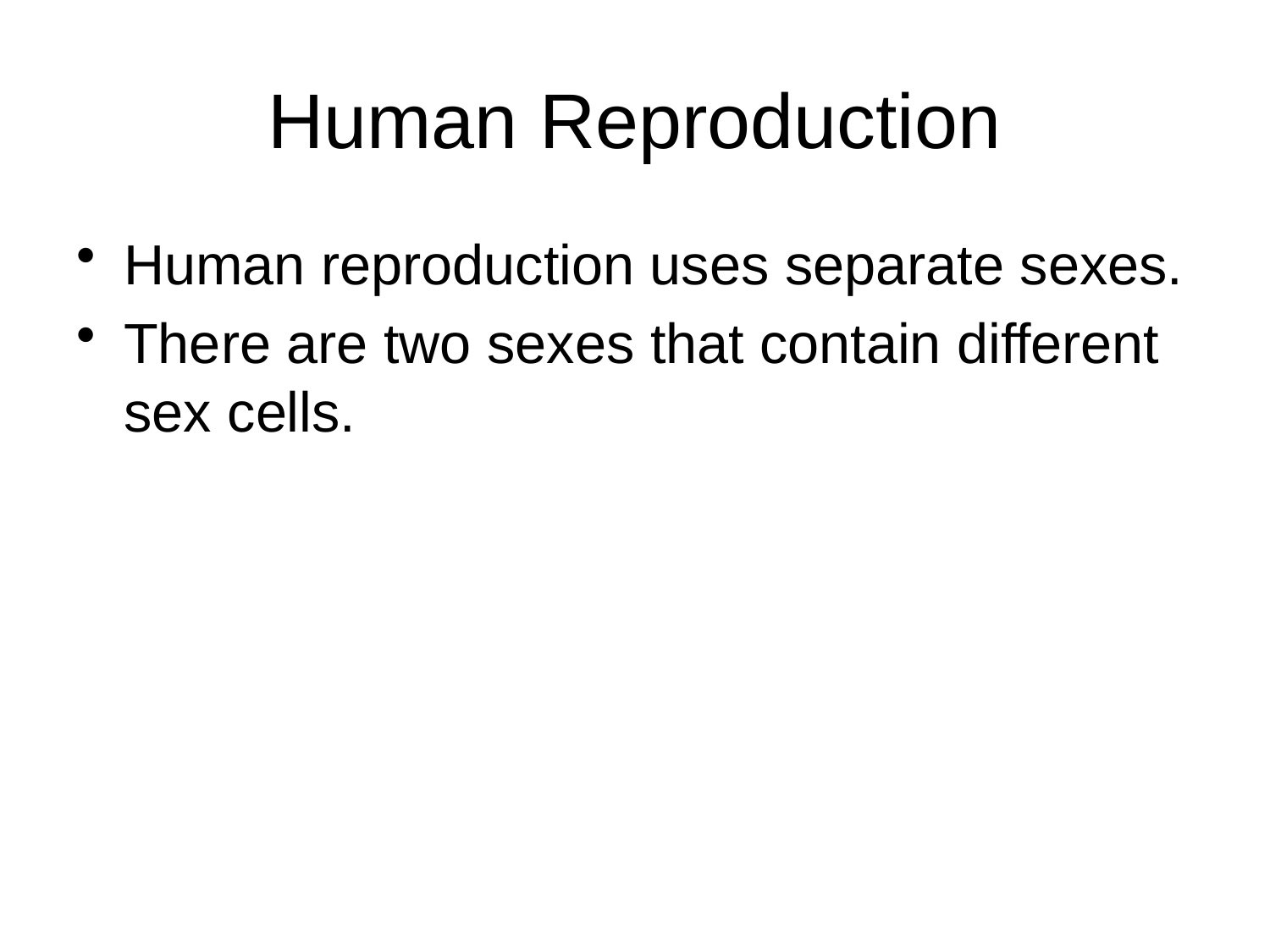

# Human Reproduction
Human reproduction uses separate sexes.
There are two sexes that contain different sex cells.